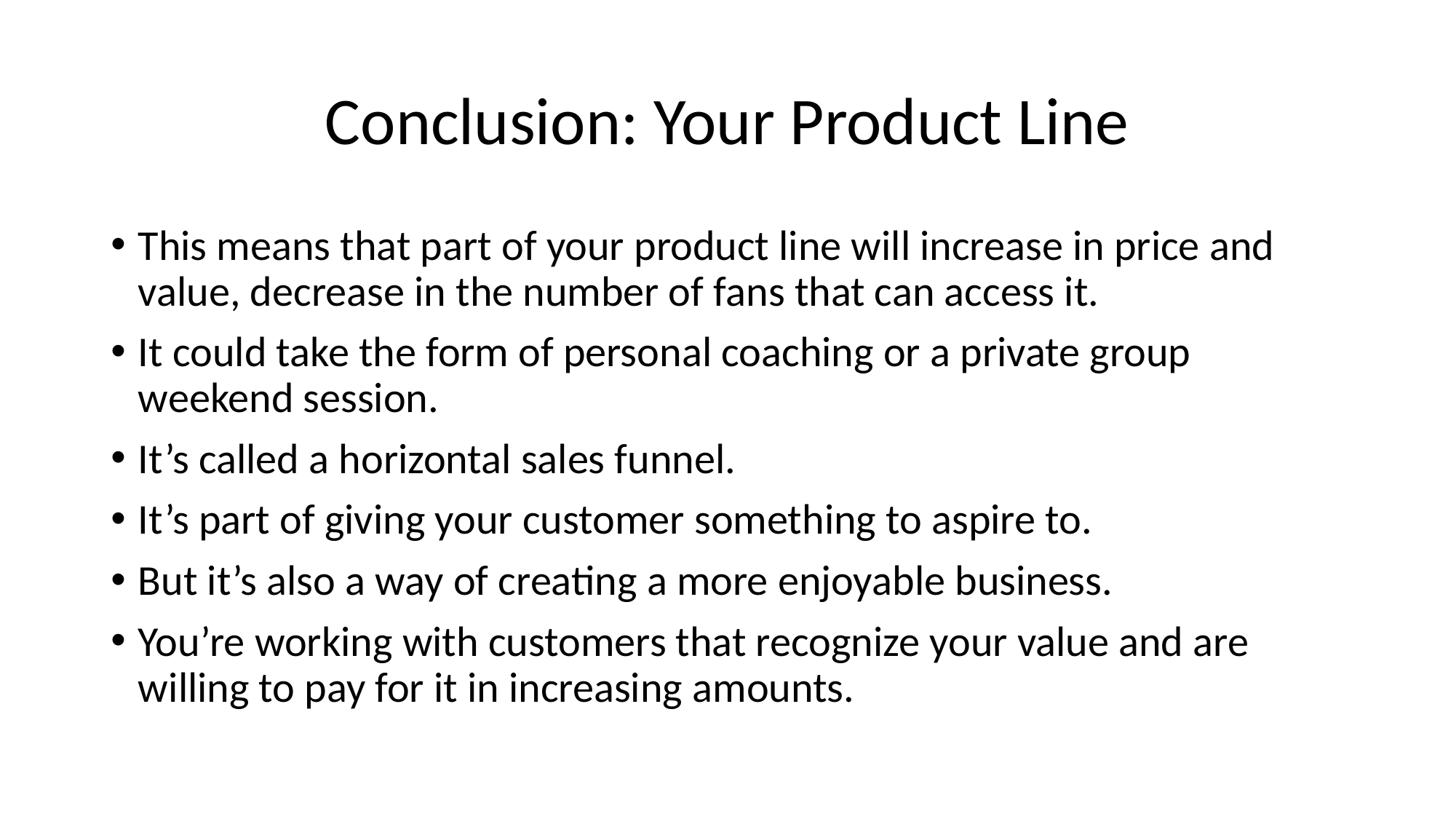

# Conclusion: Your Product Line
This means that part of your product line will increase in price and value, decrease in the number of fans that can access it.
It could take the form of personal coaching or a private group weekend session.
It’s called a horizontal sales funnel.
It’s part of giving your customer something to aspire to.
But it’s also a way of creating a more enjoyable business.
You’re working with customers that recognize your value and are willing to pay for it in increasing amounts.